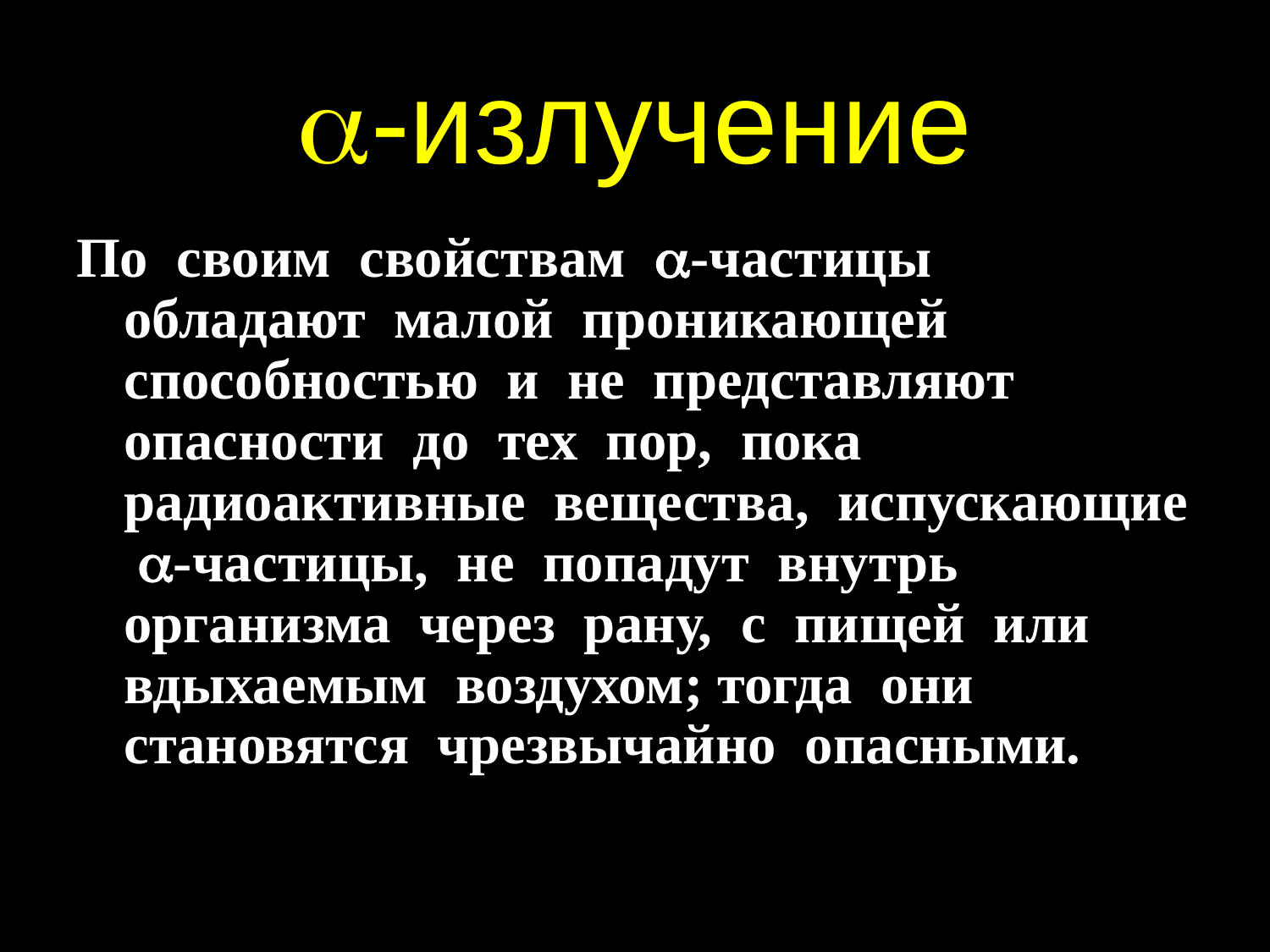

# α-излучение
По  своим  свойствам  α-частицы  обладают  малой  проникающей  способностью  и  не  представляют  опасности  до  тех  пор,  пока  радиоактивные  вещества,  испускающие  α-частицы,  не  попадут  внутрь  организма  через  рану,  с  пищей  или  вдыхаемым  воздухом; тогда  они становятся  чрезвычайно  опасными.